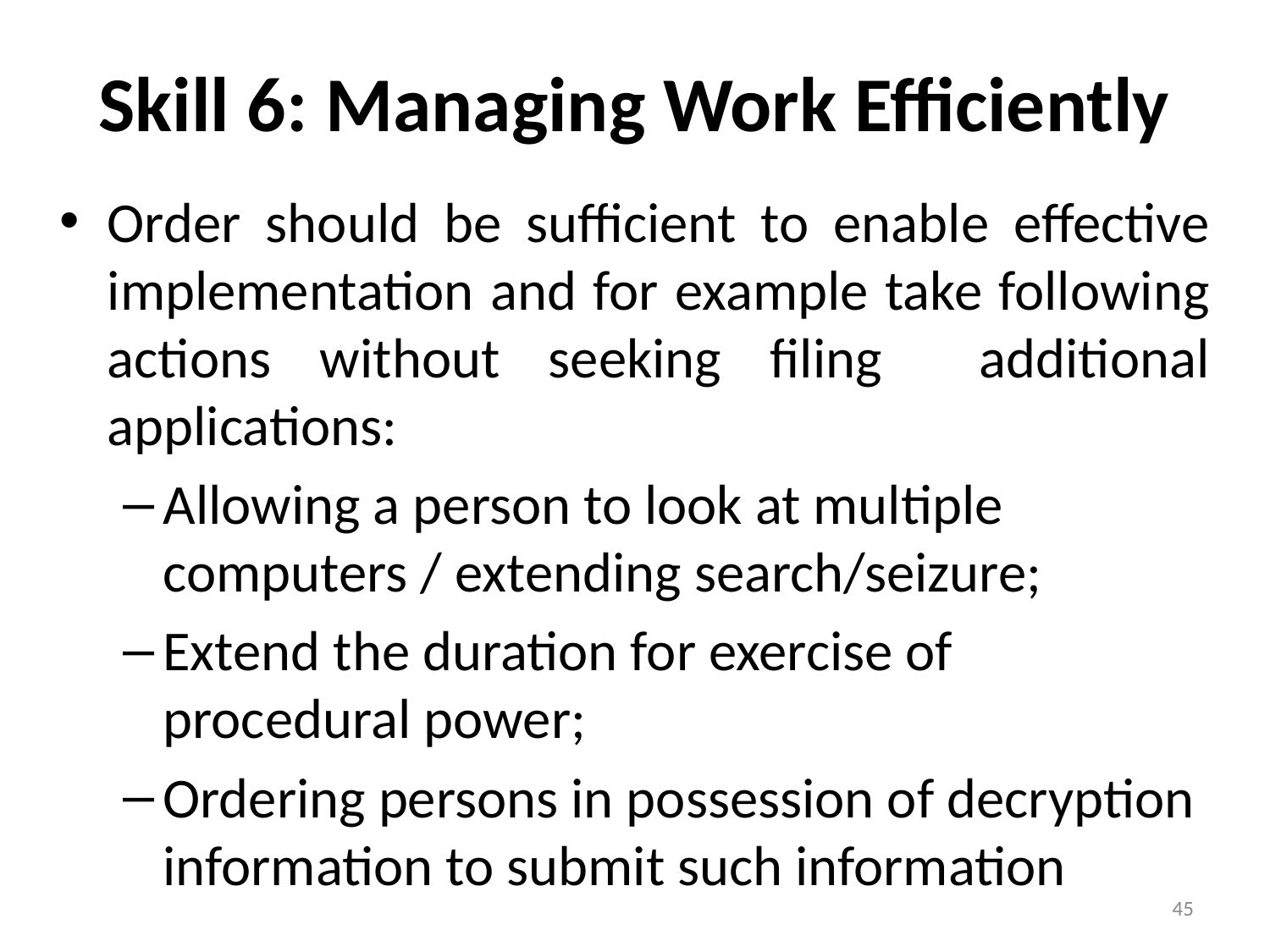

# Skill 6: Managing Work Efficiently
Order should be sufficient to enable effective implementation and for example take following actions without seeking filing  additional applications:
Allowing a person to look at multiple computers / extending search/seizure;
Extend the duration for exercise of procedural power;
Ordering persons in possession of decryption information to submit such information
45